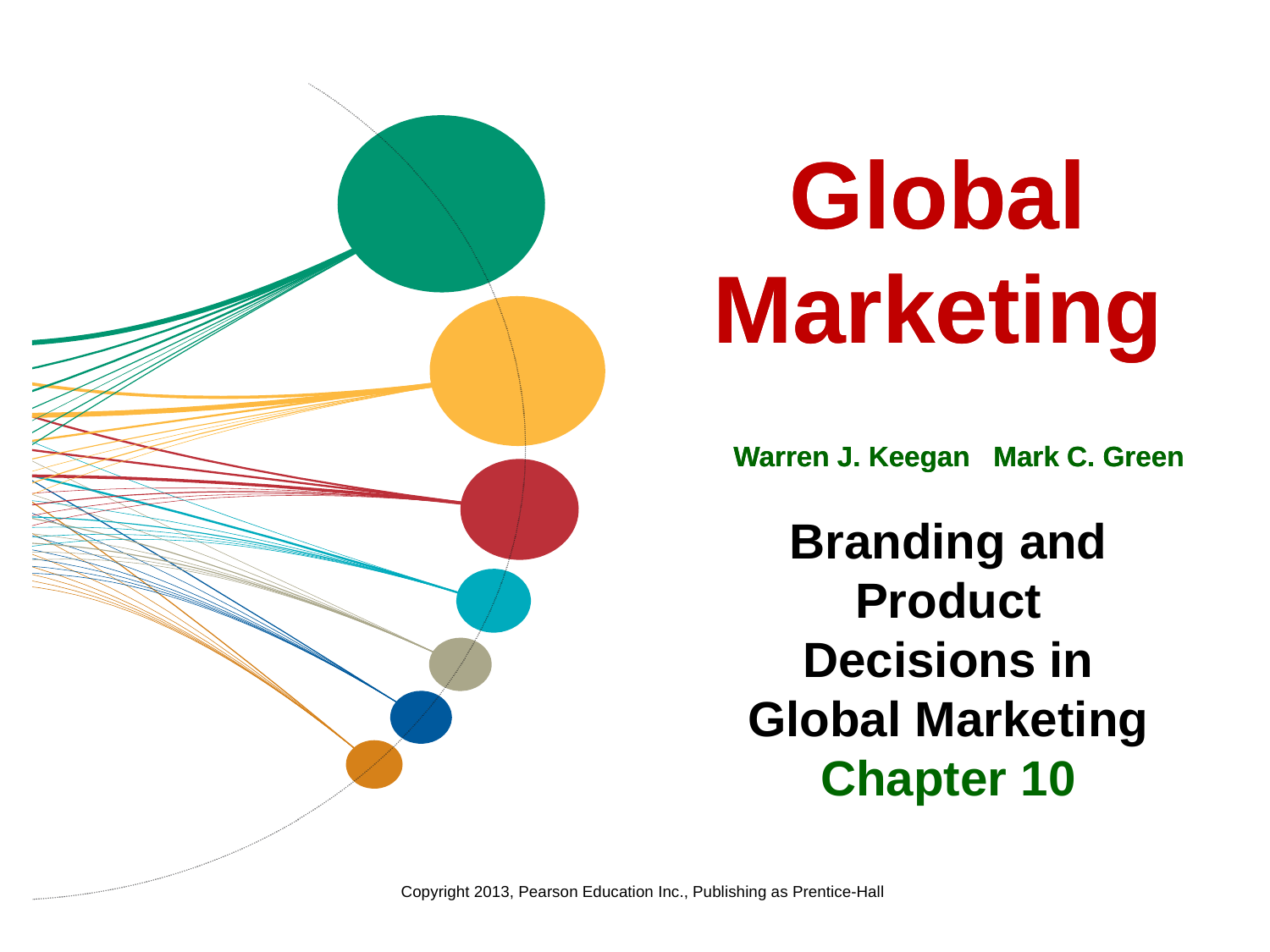

Global Marketing
Global Marketing
Warren J. Keegan   Mark C. Green
Warren J. Keegan   Mark C. Green
Branding and Product Decisions in Global Marketing
Chapter 10
Copyright 2013, Pearson Education Inc., Publishing as Prentice-Hall